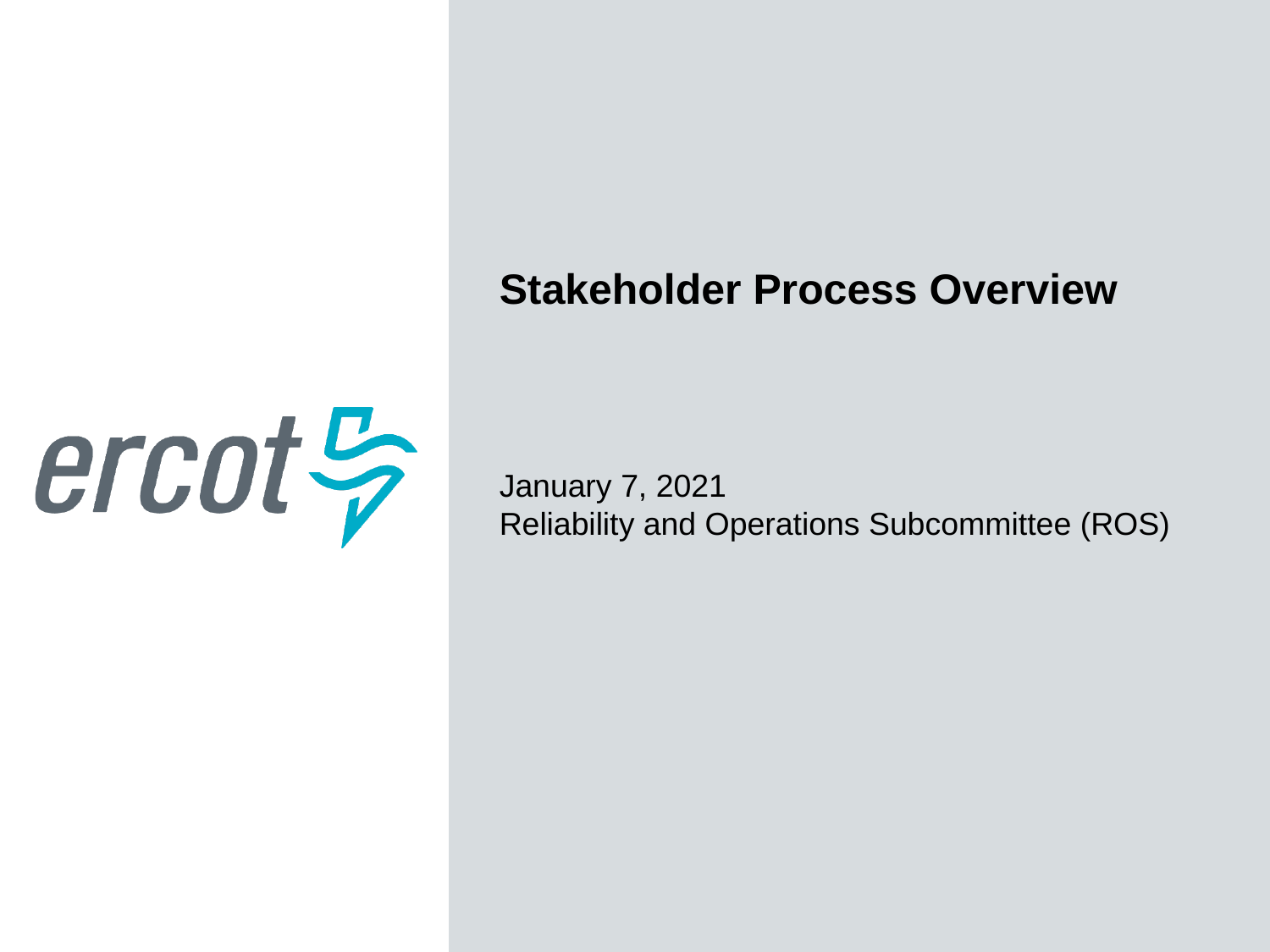

Stakeholder Process Overview

January 7, 2021
Reliability and Operations Subcommittee (ROS)